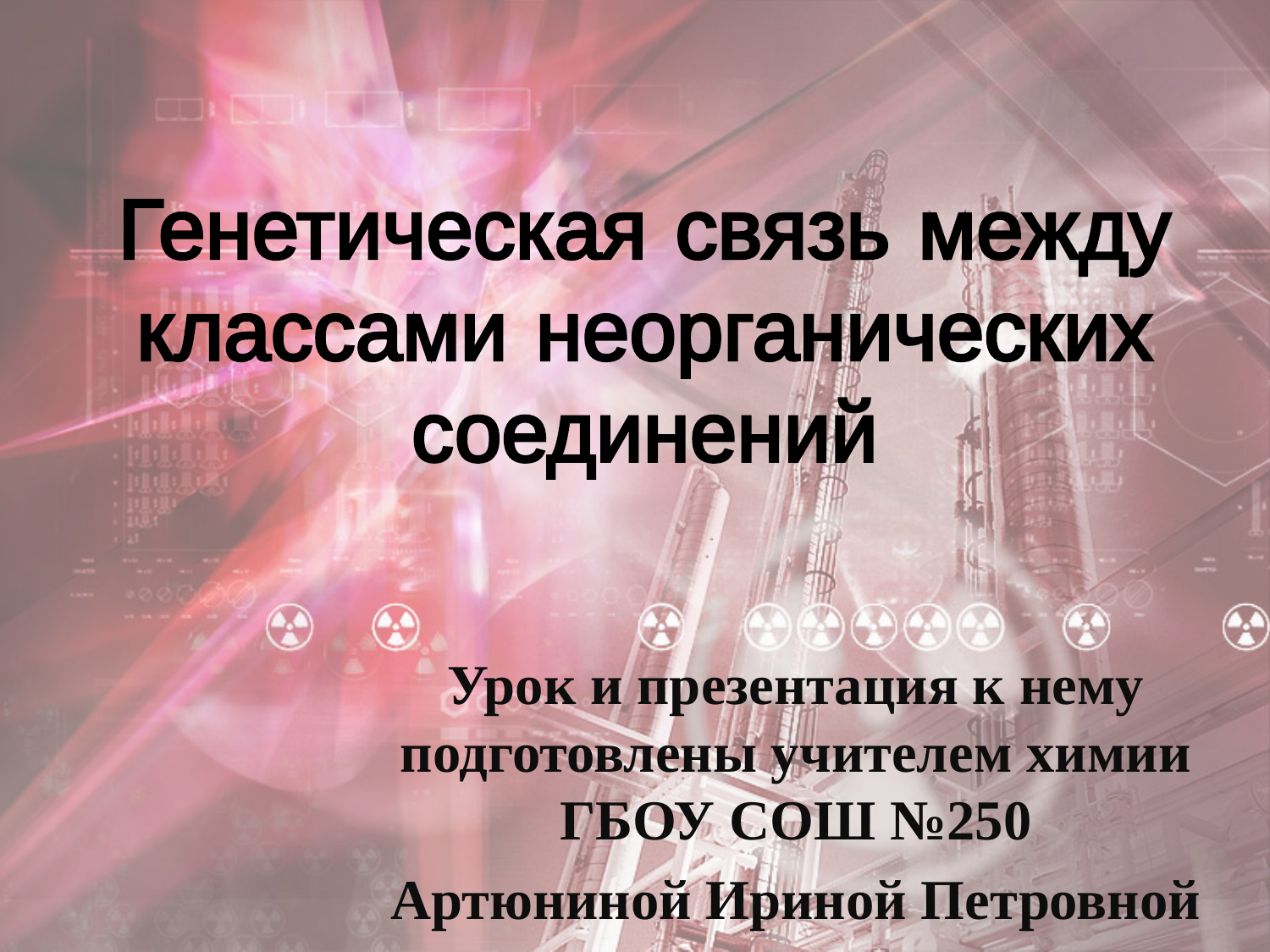

# Генетическая связь между классами неорганических соединений
Урок и презентация к нему подготовлены учителем химии ГБОУ СОШ №250
Артюниной Ириной Петровной